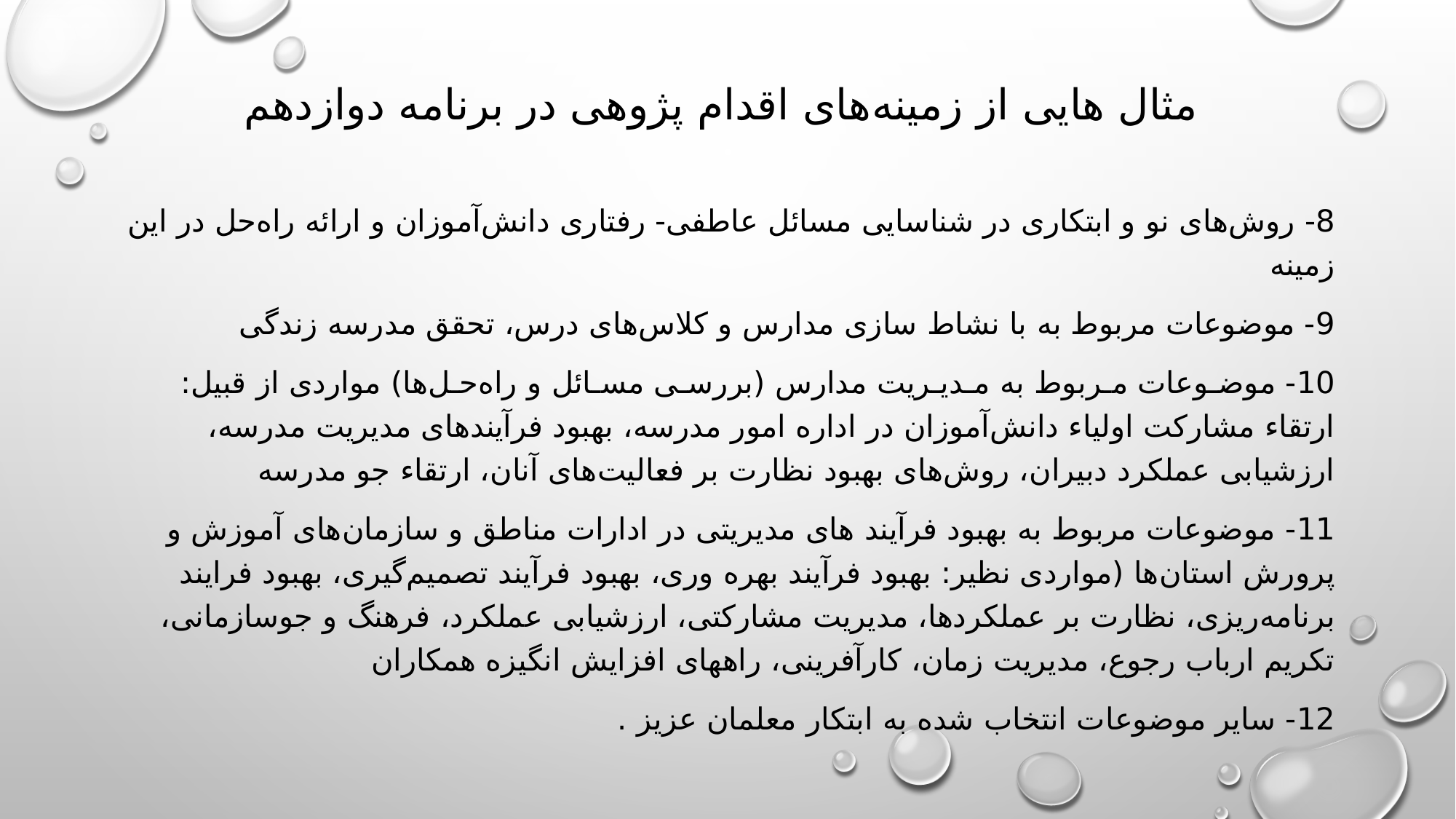

# مثال هایی از زمینه‌های اقدام پژوهی در برنامه دوازدهم
8- روش‌های نو و ابتکاری در شناسایی مسائل عاطفی- رفتاری دانش‌آموزان و ارائه راه‌حل‌ در این زمینه
9- موضوعات مربوط به با نشاط سازی مدارس و کلاس‌های درس، تحقق مدرسه زندگی
10- موضـوعات مـربوط‌ به مـدیـریت مدارس (بررسـی مسـائل و راه‌حـل‌ها) مواردی از قبیل: ارتقاء مشارکت اولیاء ‌دانش‌آموزان در اداره امور مدرسه، بهبود فرآیندهای مدیریت مدرسه، ارزشیابی عملکرد دبیران، روش‌های بهبود نظارت بر فعالیت‌های آنان، ارتقاء جو مدرسه
11- موضوعات مربوط به بهبود فرآیند های مدیریتی در ادارات مناطق و سازمان‌های آموزش و پرورش استان‌ها (مواردی نظیر: بهبود فرآیند بهره ‌وری، بهبود فرآیند تصمیم‌گیری، بهبود فرایند برنامه‌ریزی، نظارت بر عملکردها، مدیریت مشارکتی، ارزشیابی عملکرد، فرهنگ و جوسازمانی، تکریم ارباب رجوع، مدیریت زمان، کارآفرینی، راههای افزایش انگیزه همکاران
12- سایر موضوعات انتخاب شده به ابتکار معلمان عزیز .